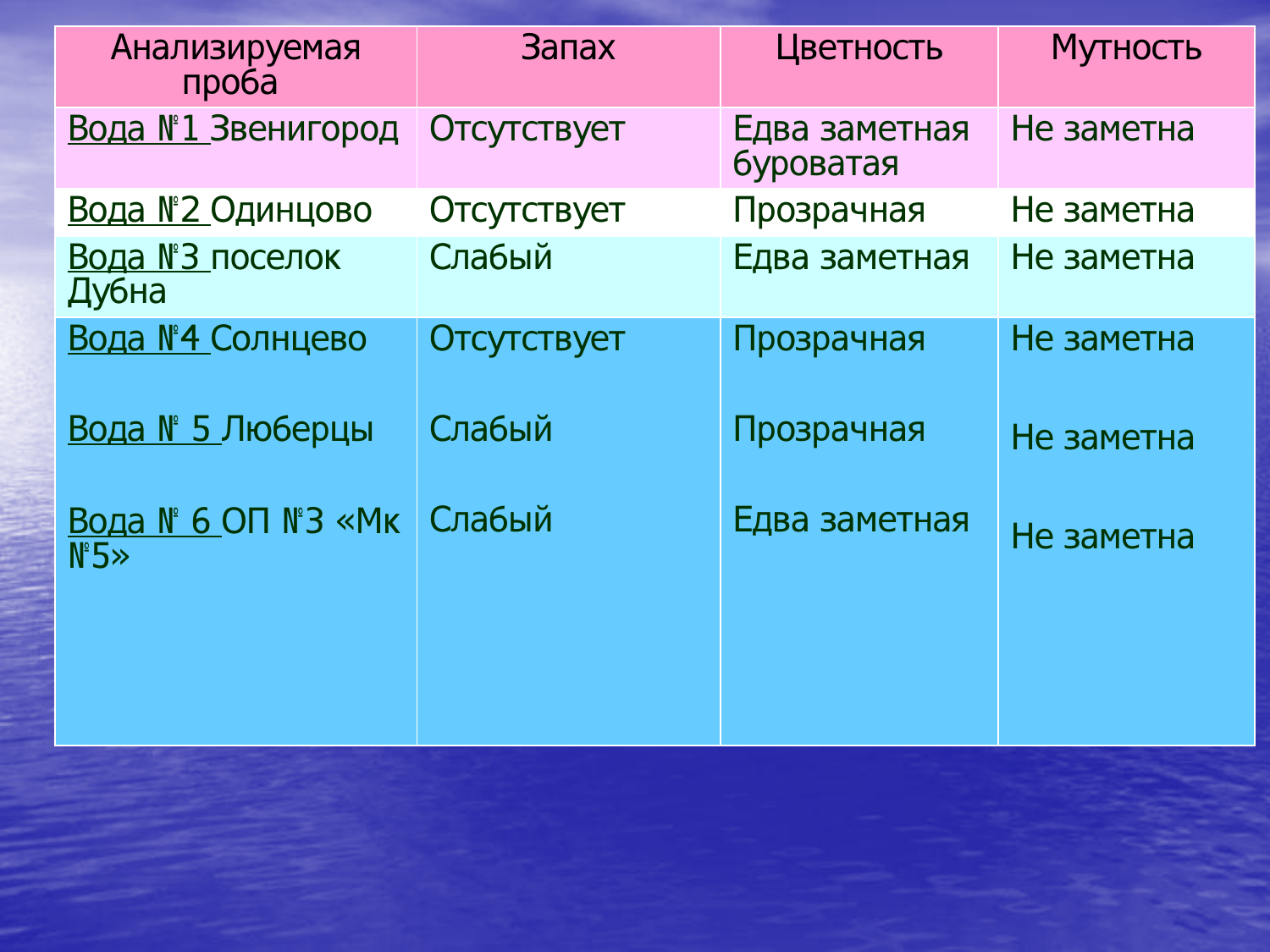

| Анализируемая проба | Запах | Цветность | Мутность |
| --- | --- | --- | --- |
| Вода №1 Звенигород | Отсутствует | Едва заметная буроватая | Не заметна |
| Вода №2 Одинцово | Отсутствует | Прозрачная | Не заметна |
| Вода №3 поселок Дубна | Слабый | Едва заметная | Не заметна |
| Вода №4 Солнцево Вода № 5 Люберцы Вода № 6 ОП №3 «Мк №5» | Отсутствует Слабый Слабый | Прозрачная Прозрачная Едва заметная | Не заметна Не заметна Не заметна |